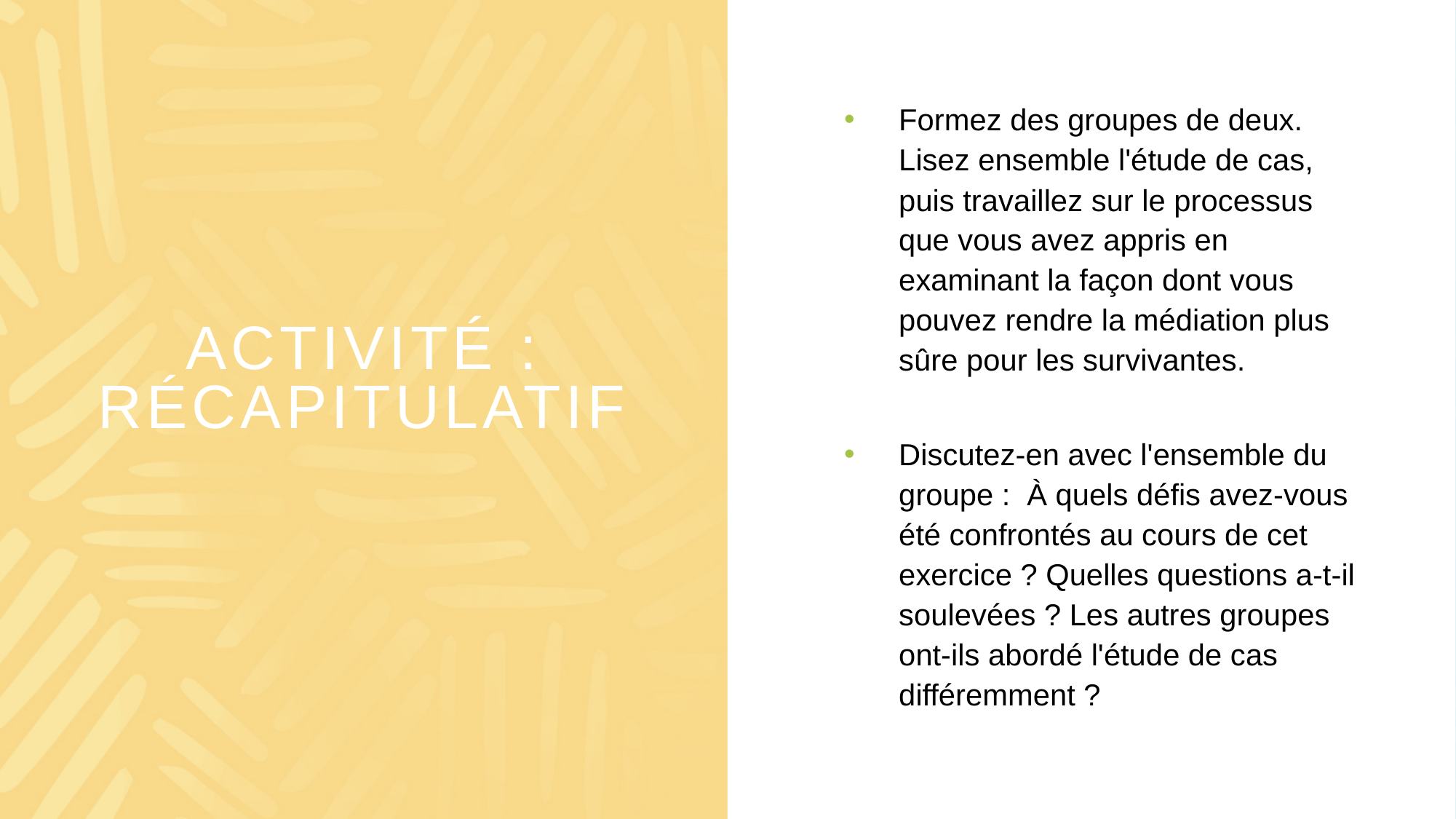

Formez des groupes de deux. Lisez ensemble l'étude de cas, puis travaillez sur le processus que vous avez appris en examinant la façon dont vous pouvez rendre la médiation plus sûre pour les survivantes.
Discutez-en avec l'ensemble du groupe :  À quels défis avez-vous été confrontés au cours de cet exercice ? Quelles questions a-t-il soulevées ? Les autres groupes ont-ils abordé l'étude de cas différemment ?
# Activité : Récapitulatif